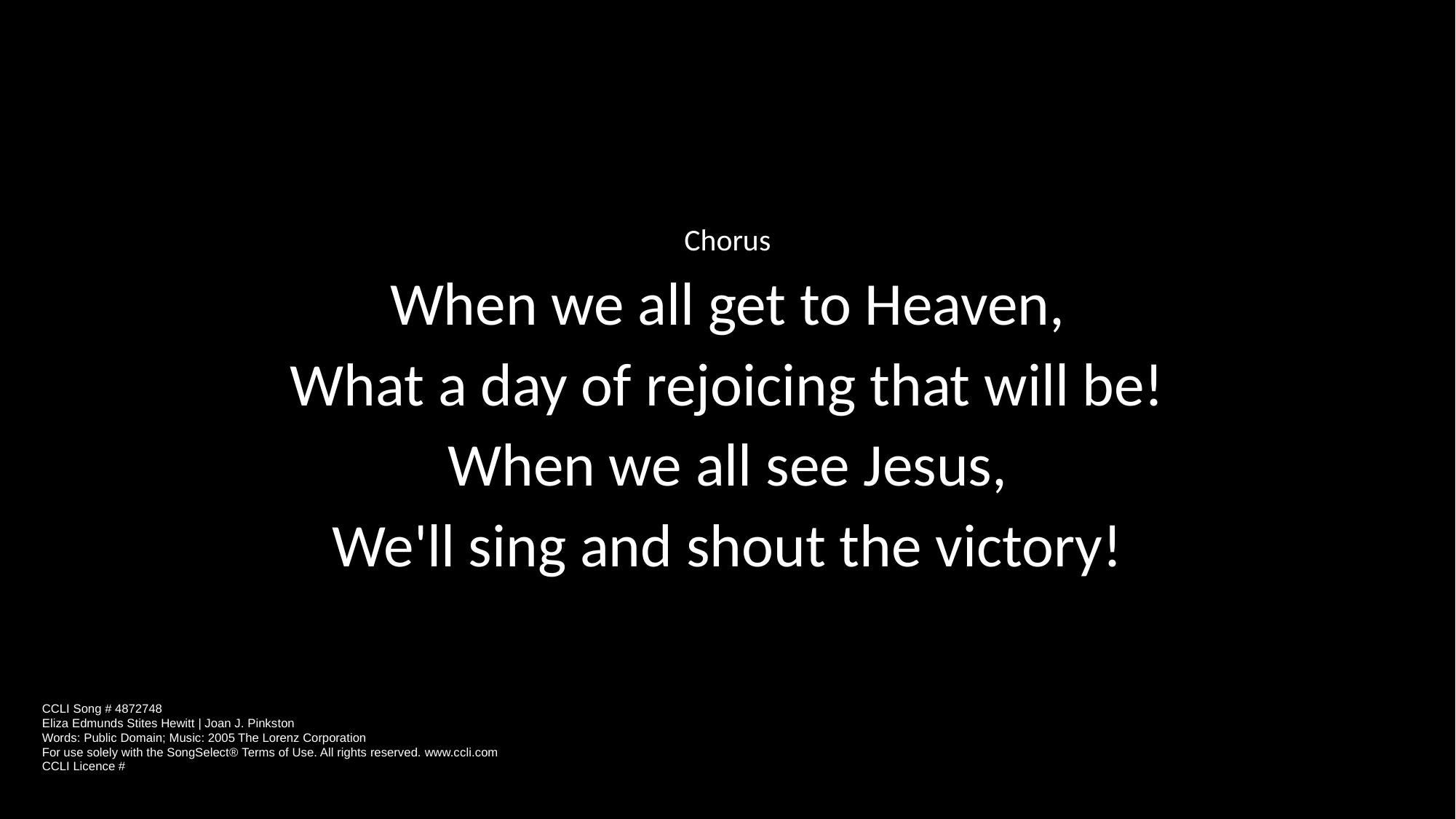

Chorus
When we all get to Heaven,
What a day of rejoicing that will be!
When we all see Jesus,
We'll sing and shout the victory!
CCLI Song # 4872748
Eliza Edmunds Stites Hewitt | Joan J. Pinkston
Words: Public Domain; Music: 2005 The Lorenz Corporation
For use solely with the SongSelect® Terms of Use. All rights reserved. www.ccli.com
CCLI Licence #